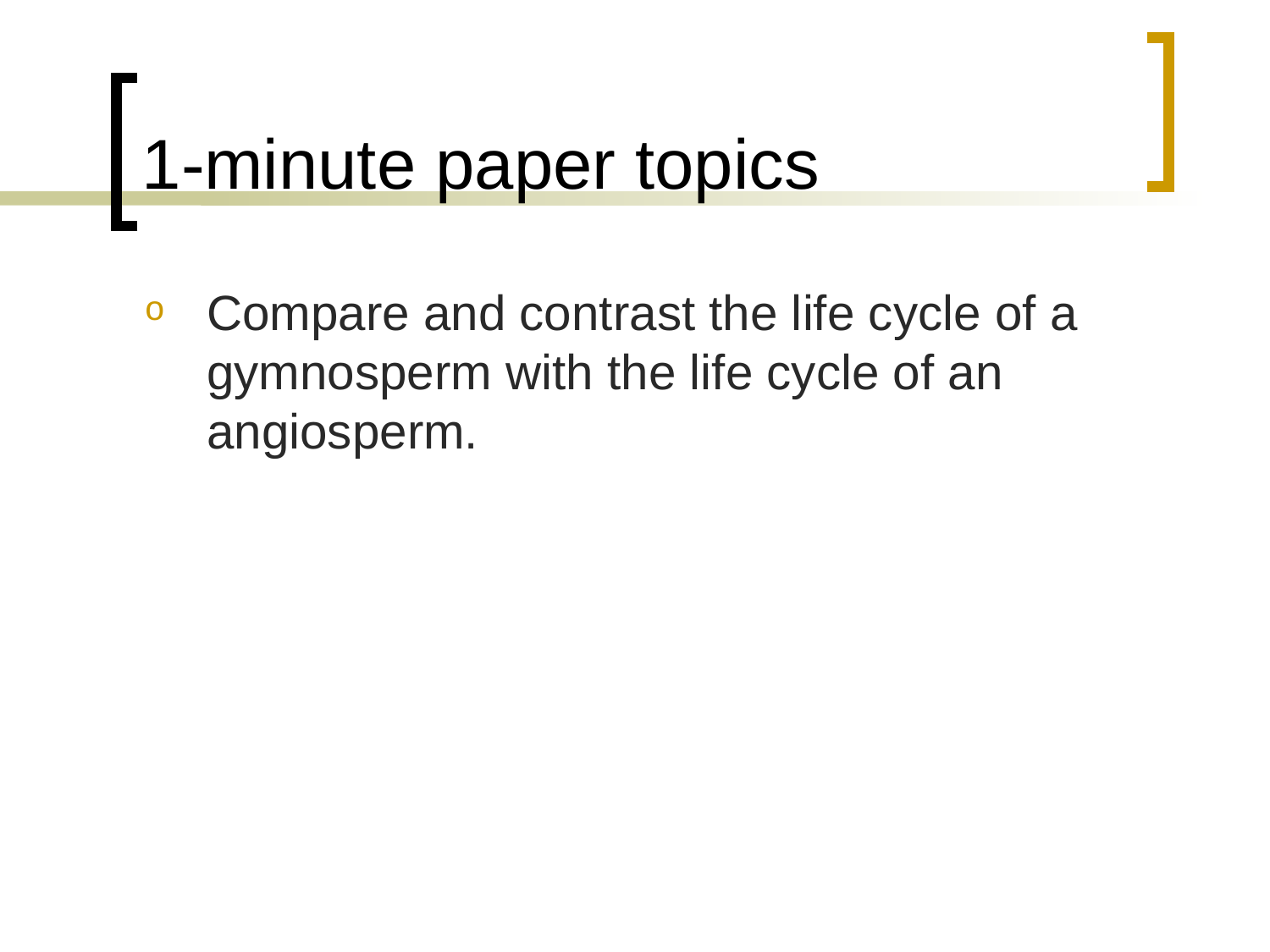

# 1-minute paper topics
Compare and contrast the life cycle of a gymnosperm with the life cycle of an angiosperm.